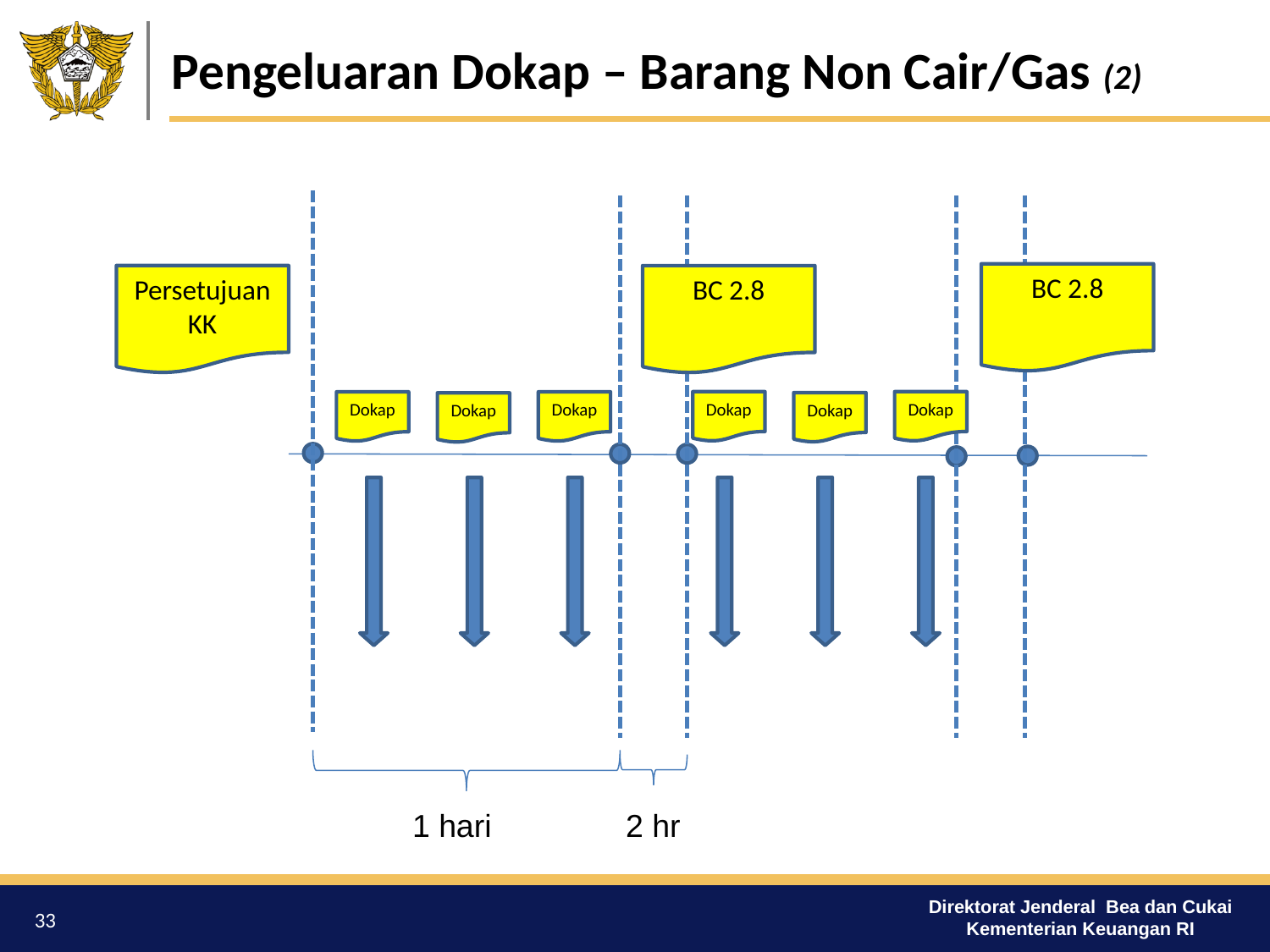

# Pengeluaran Dokap – Barang Non Cair/Gas (2)
BC 2.8
Persetujuan KK
BC 2.8
Dokap
Dokap
Dokap
Dokap
Dokap
Dokap

1 hari
2 hr
33